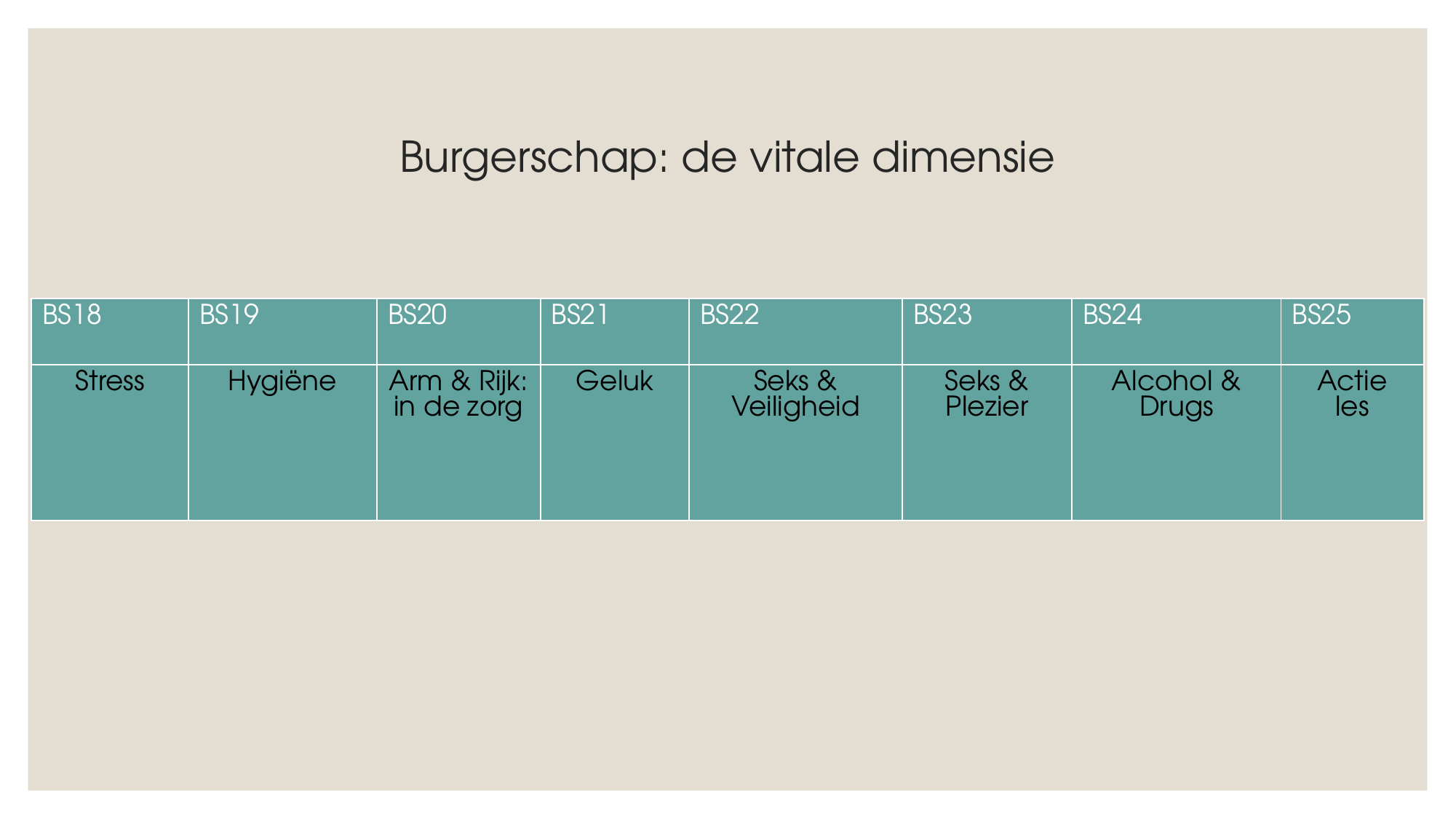

# Burgerschap: de vitale dimensie
| BS18 | BS19 | BS20 | BS21 | BS22 | BS23 | BS24 | BS25 |
| --- | --- | --- | --- | --- | --- | --- | --- |
| Stress | Hygiëne | Arm & Rijk: in de zorg | Geluk | Seks & Veiligheid | Seks & Plezier | Alcohol & Drugs | Actie les |